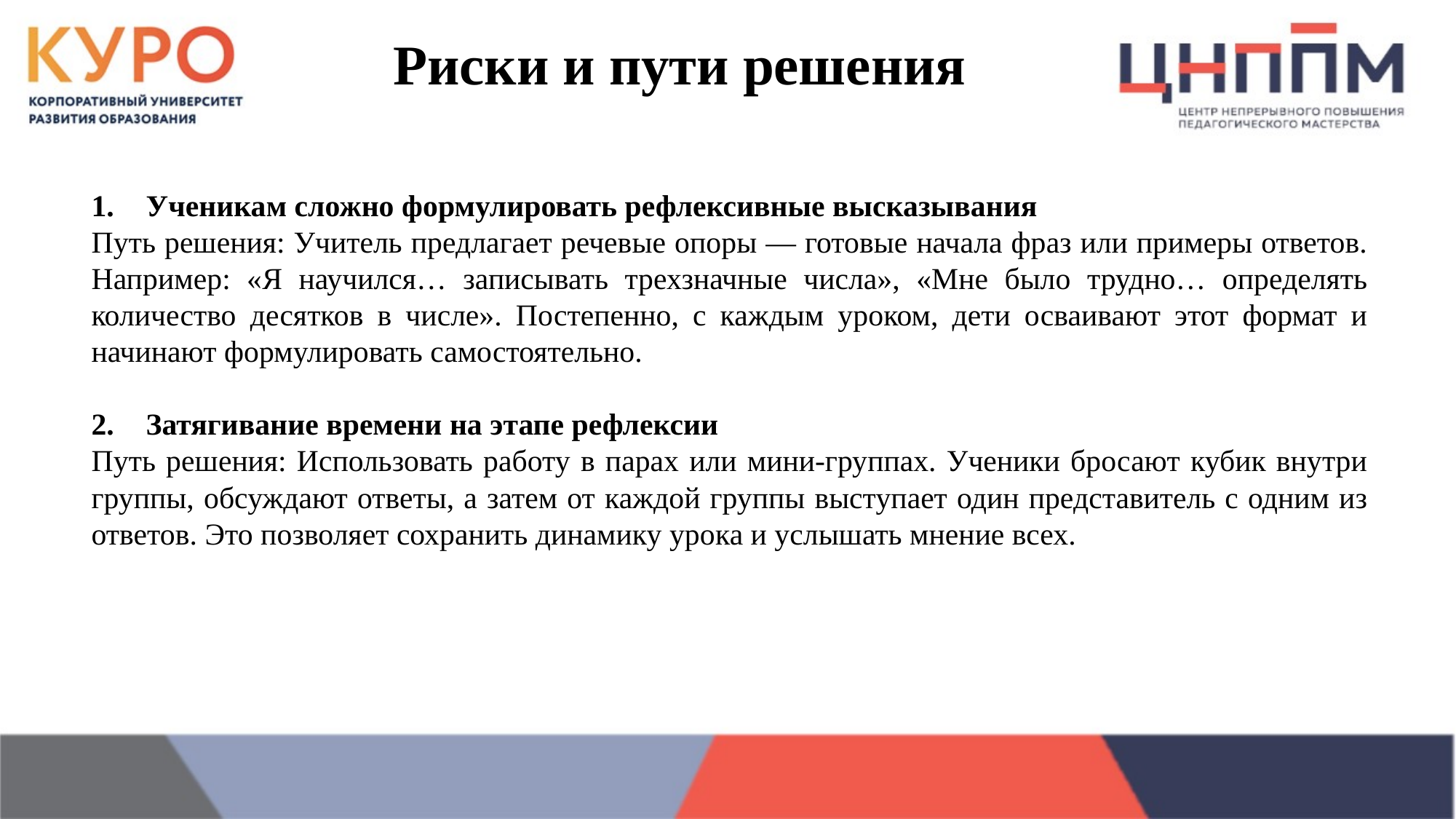

# Риски и пути решения
Ученикам сложно формулировать рефлексивные высказывания
Путь решения: Учитель предлагает речевые опоры — готовые начала фраз или примеры ответов. Например: «Я научился… записывать трехзначные числа», «Мне было трудно… определять количество десятков в числе». Постепенно, с каждым уроком, дети осваивают этот формат и начинают формулировать самостоятельно.

Затягивание времени на этапе рефлексии
Путь решения: Использовать работу в парах или мини-группах. Ученики бросают кубик внутри группы, обсуждают ответы, а затем от каждой группы выступает один представитель с одним из ответов. Это позволяет сохранить динамику урока и услышать мнение всех.